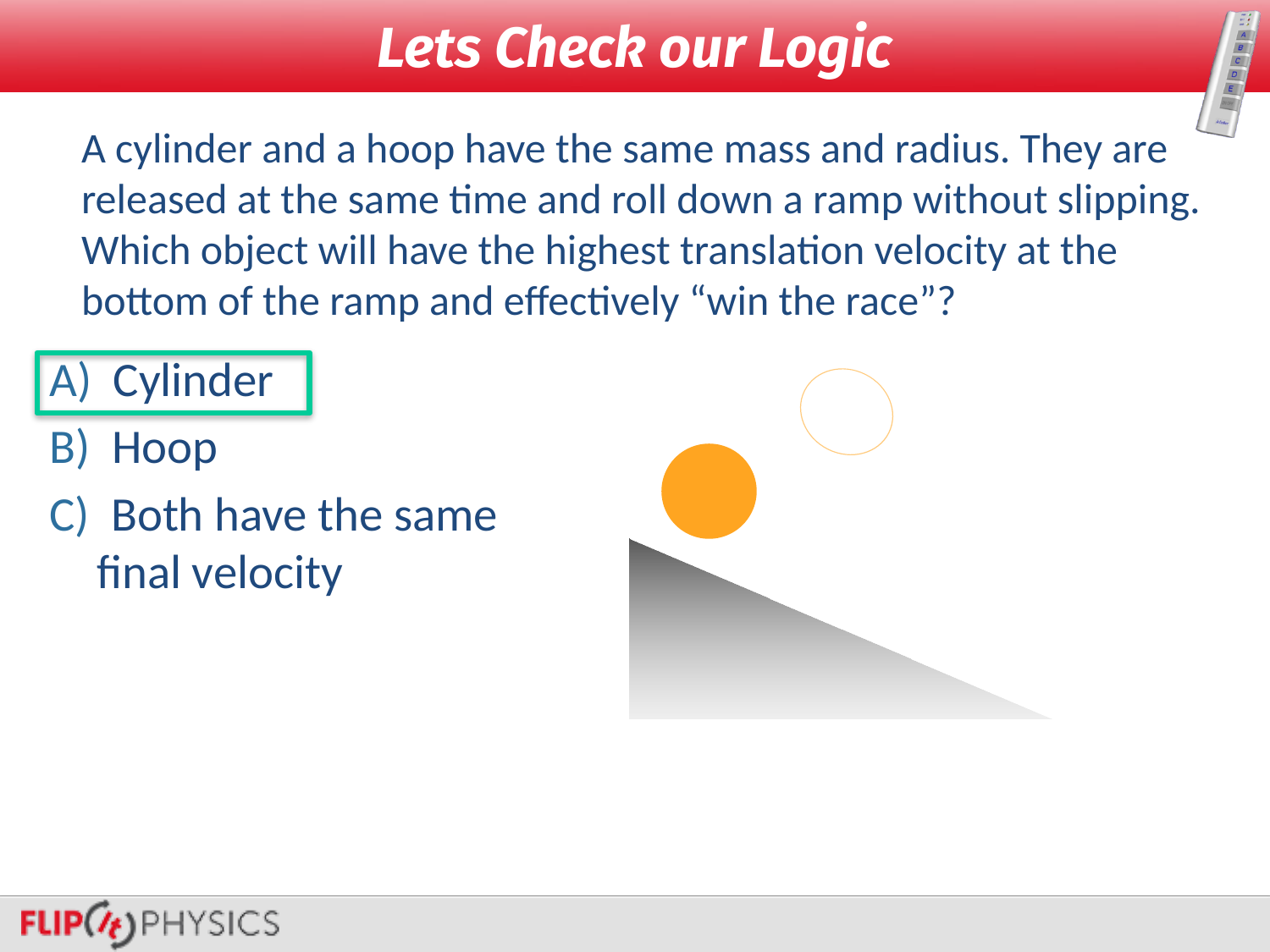

Lets Check our Logic
A cylinder and a hoop have the same mass and radius. They are released at the same time and roll down a ramp without slipping. Which object will have the highest translation velocity at the bottom of the ramp and effectively “win the race”?
A)  Cylinder
B)  Hoop
C)  Both have the same final velocity